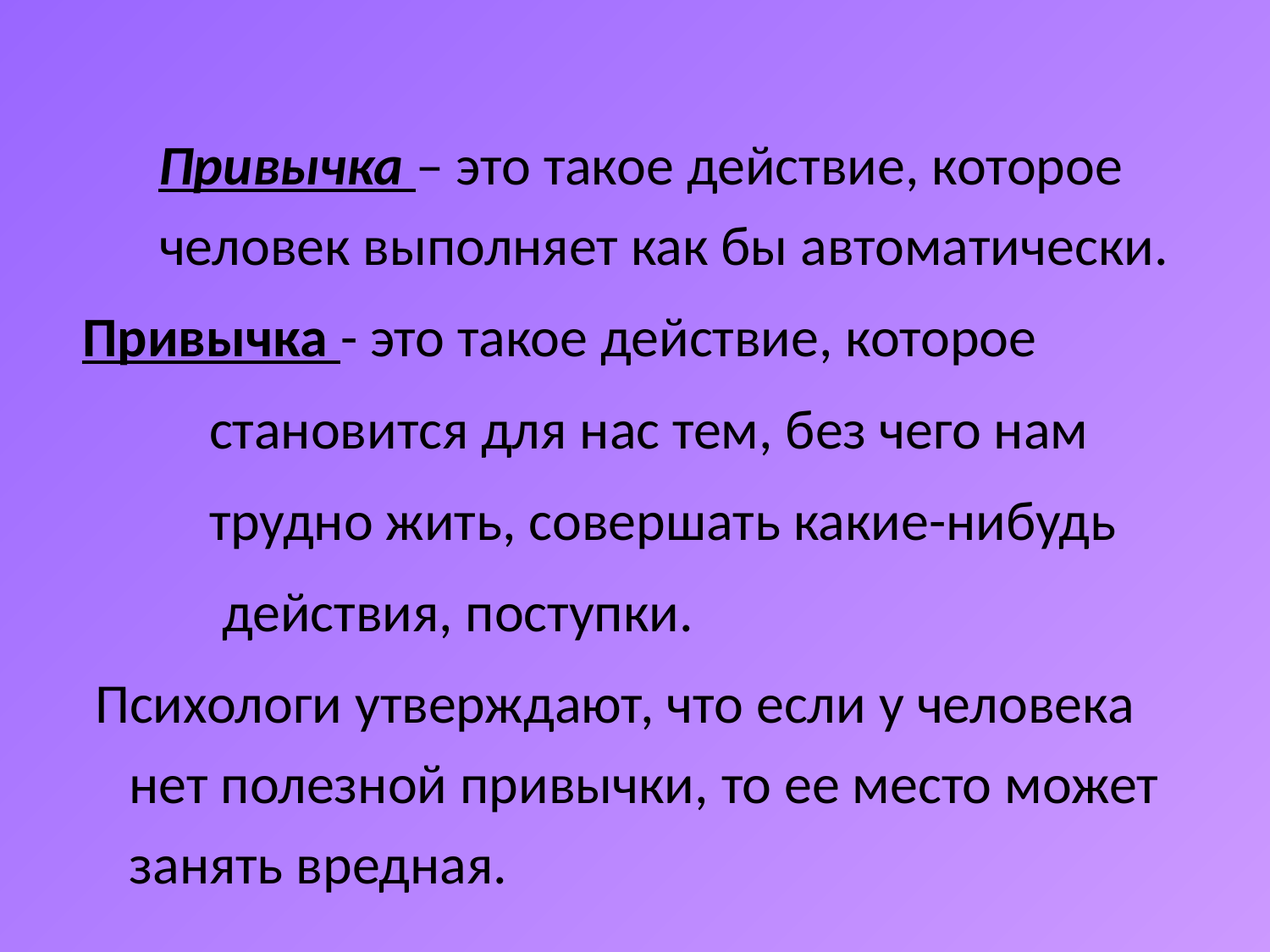

Привычка – это такое действие, которое человек выполняет как бы автоматически.
Привычка - это такое действие, которое
          становится для нас тем, без чего нам
          трудно жить, совершать какие-нибудь
           действия, поступки.
 Психологи утверждают, что если у человека нет полезной привычки, то ее место может занять вредная.